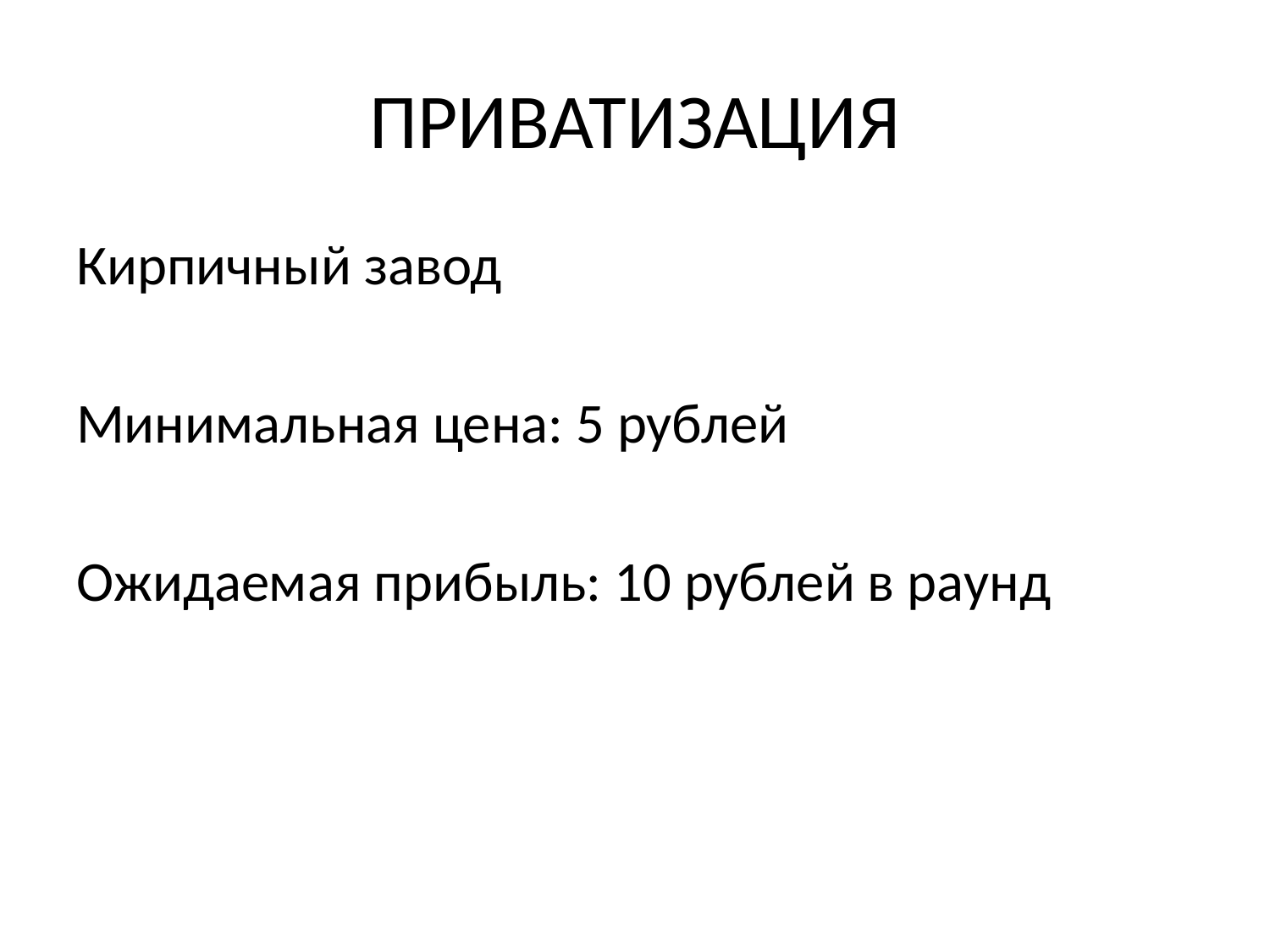

# ПРИВАТИЗАЦИЯ
Кирпичный завод

Минимальная цена: 5 рублей

Ожидаемая прибыль: 10 рублей в раунд